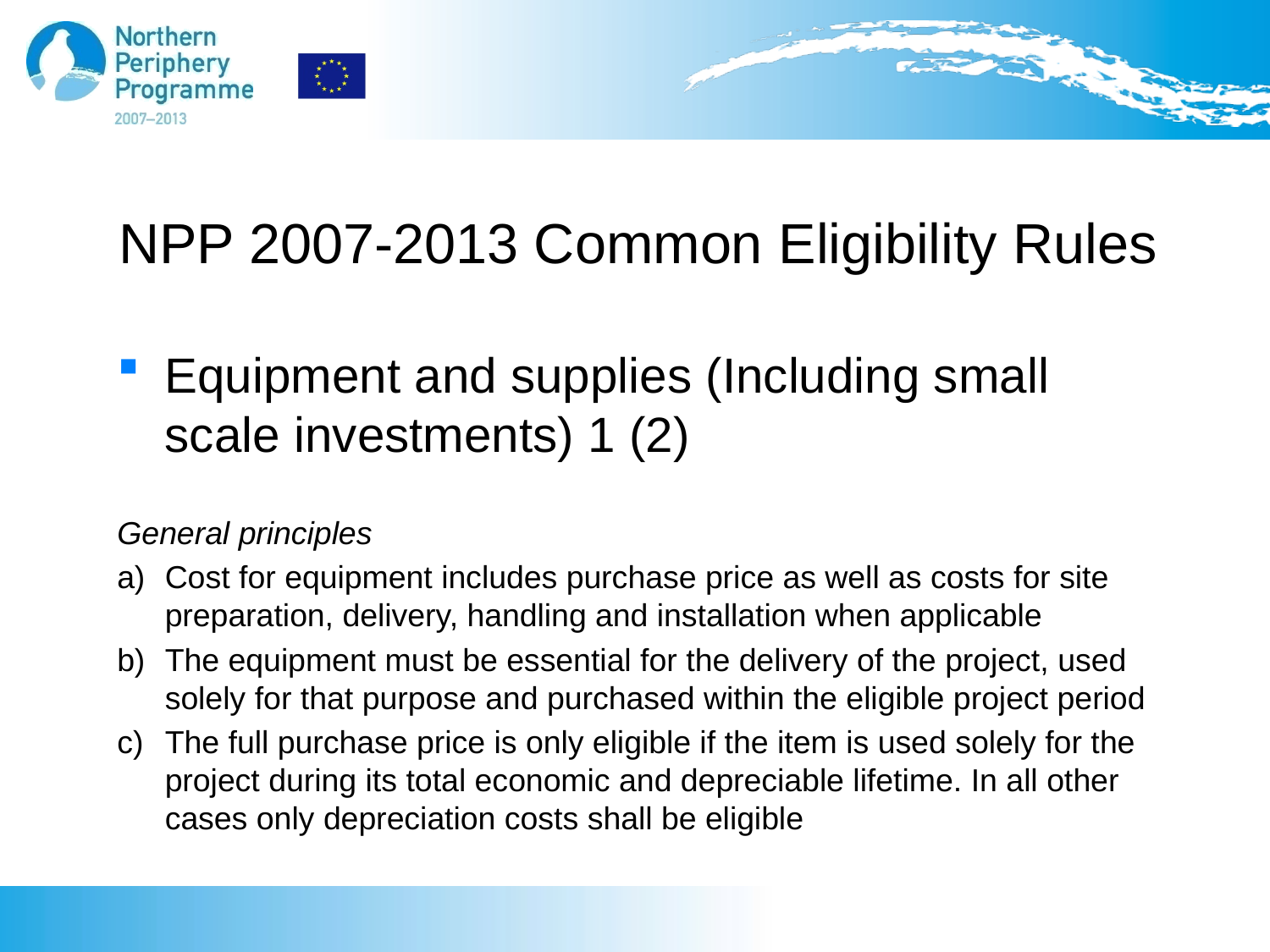

# NPP 2007-2013 Common Eligibility Rules
Equipment and supplies (Including small scale investments) 1 (2)

General principles
a) 	Cost for equipment includes purchase price as well as costs for site preparation, delivery, handling and installation when applicable
b) 	The equipment must be essential for the delivery of the project, used solely for that purpose and purchased within the eligible project period
c) 	The full purchase price is only eligible if the item is used solely for the project during its total economic and depreciable lifetime. In all other cases only depreciation costs shall be eligible